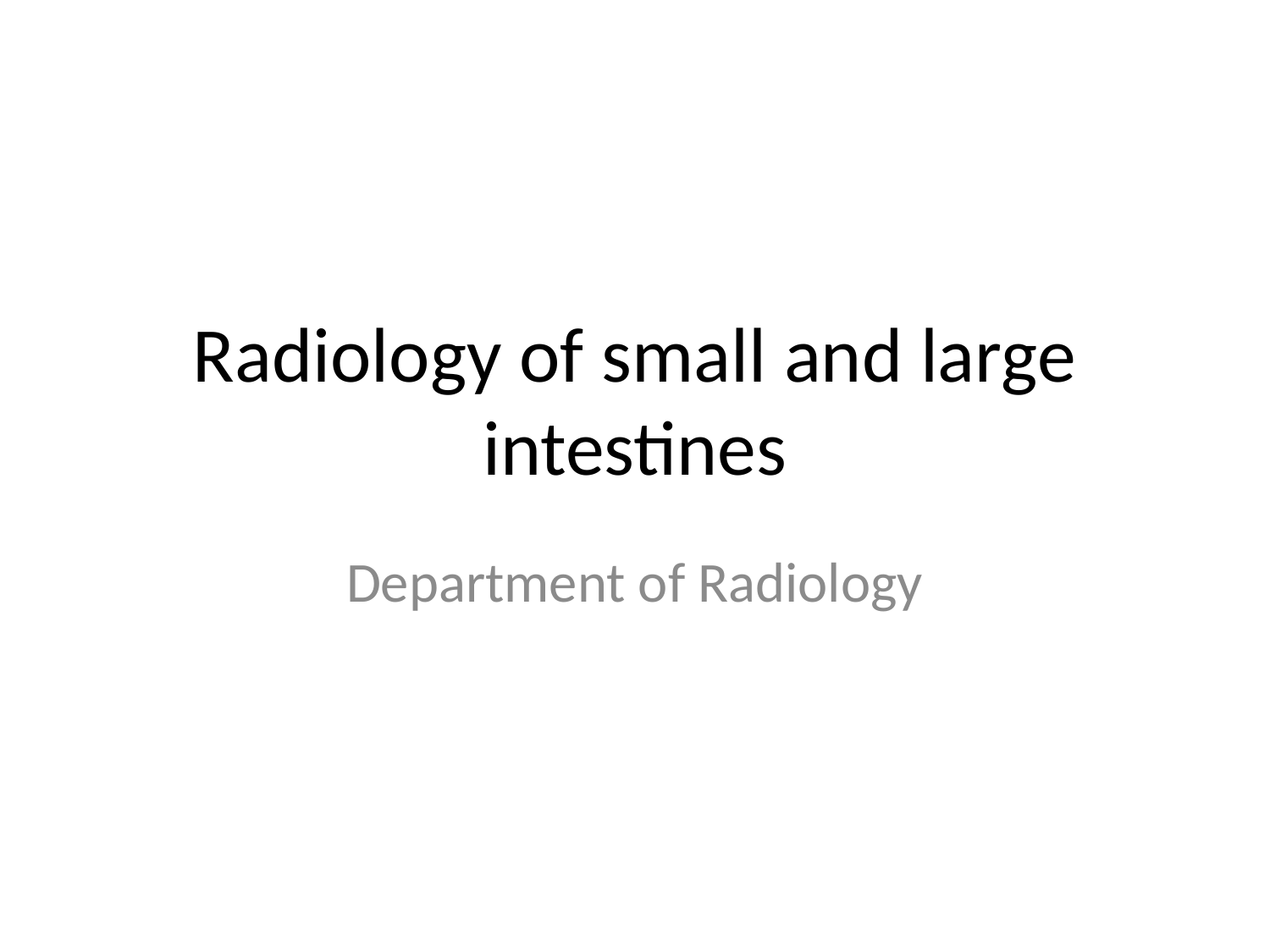

# Radiology of small and large intestines
Department of Radiology